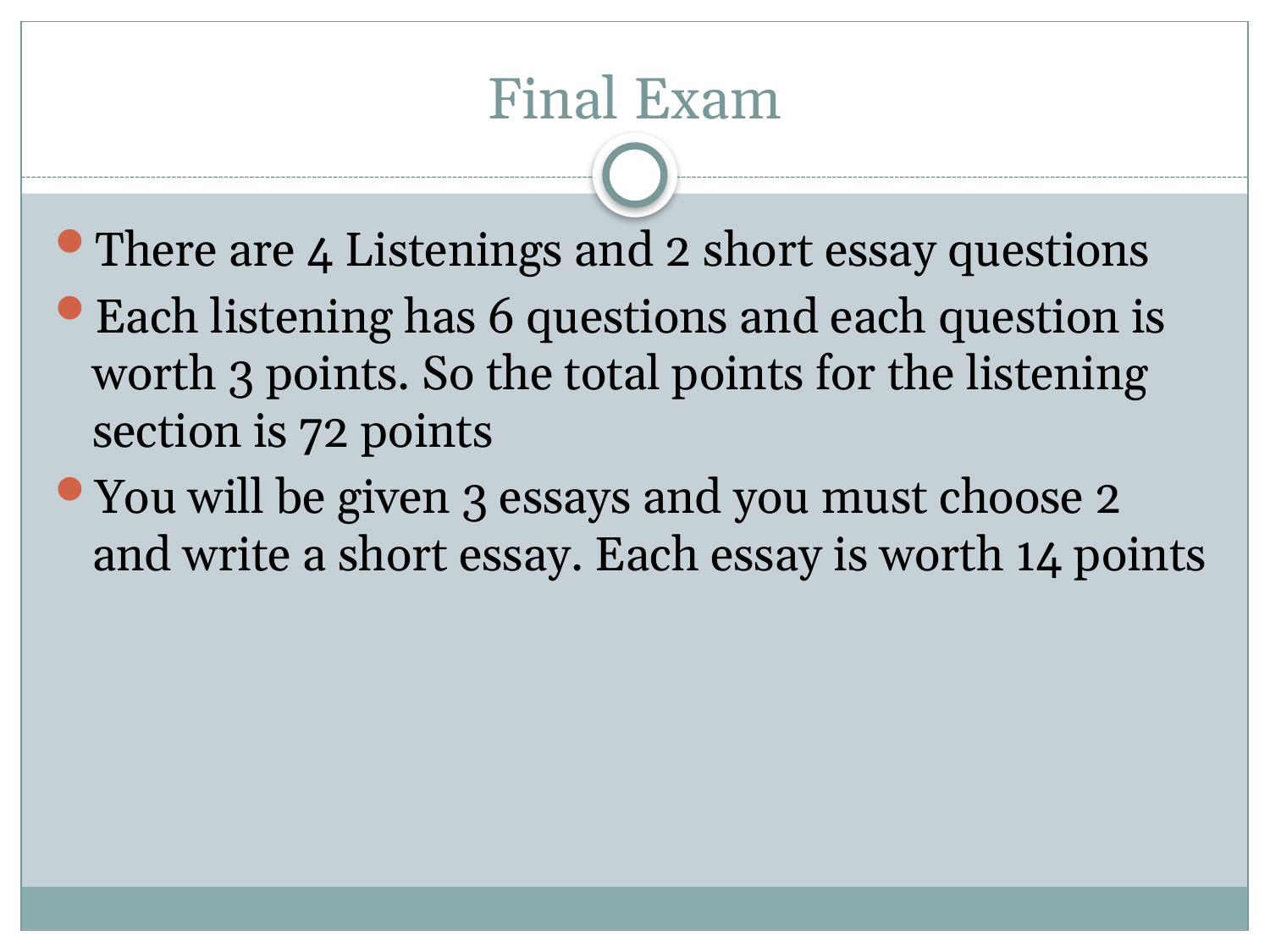

# Final Exam
There are 4 Listenings and 2 short essay questions
Each listening has 6 questions and each question is worth 3 points. So the total points for the listening section is 72 points
You will be given 3 essays and you must choose 2 and write a short essay. Each essay is worth 14 points